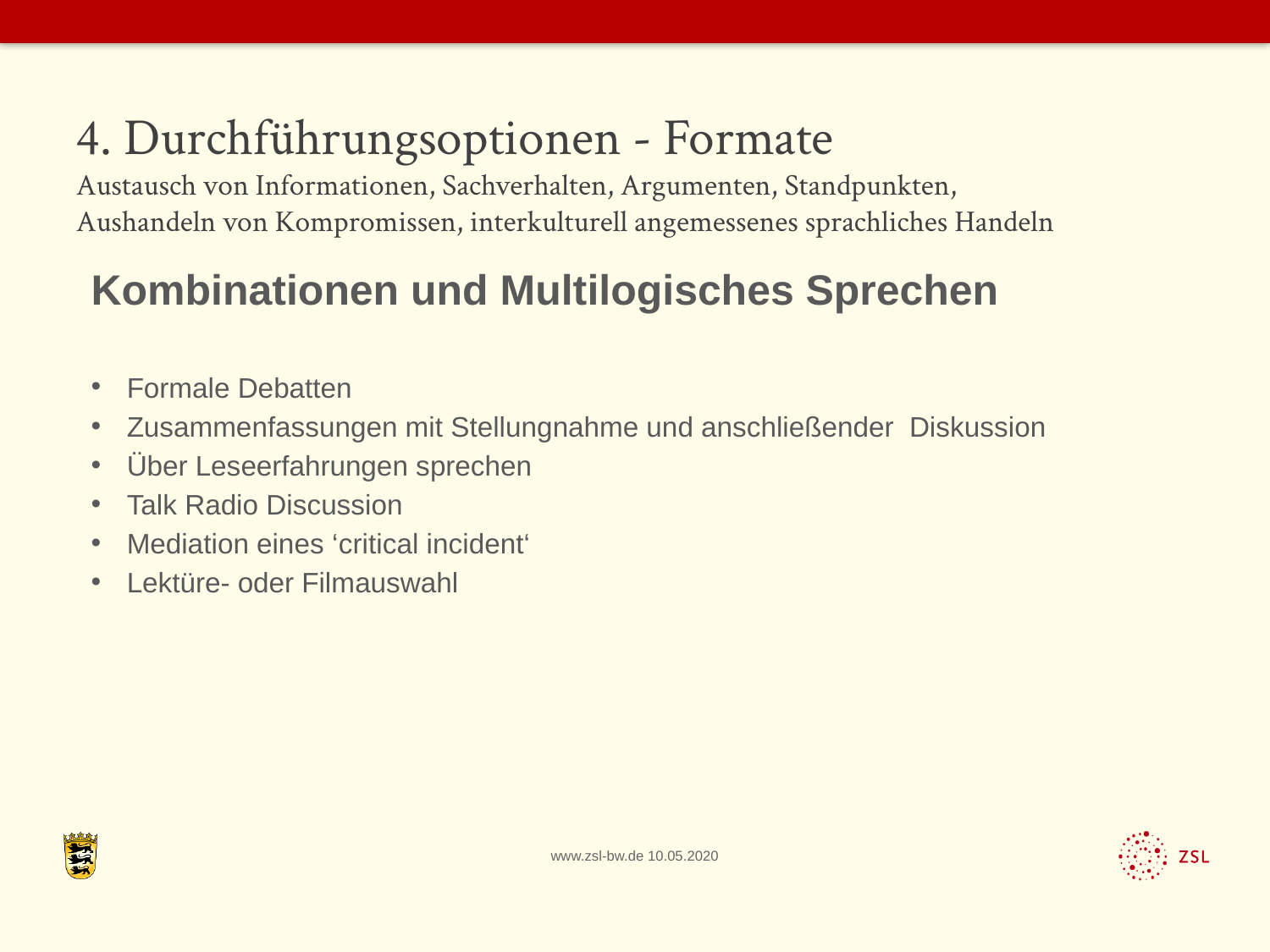

# 4. Durchführungsoptionen - Formate Austausch von Informationen, Sachverhalten, Argumenten, Standpunkten, Aushandeln von Kompromissen, interkulturell angemessenes sprachliches Handeln
Kombinationen und Multilogisches Sprechen
Formale Debatten
Zusammenfassungen mit Stellungnahme und anschließender  Diskussion
Über Leseerfahrungen sprechen
Talk Radio Discussion
Mediation eines ‘critical incident‘
Lektüre- oder Filmauswahl